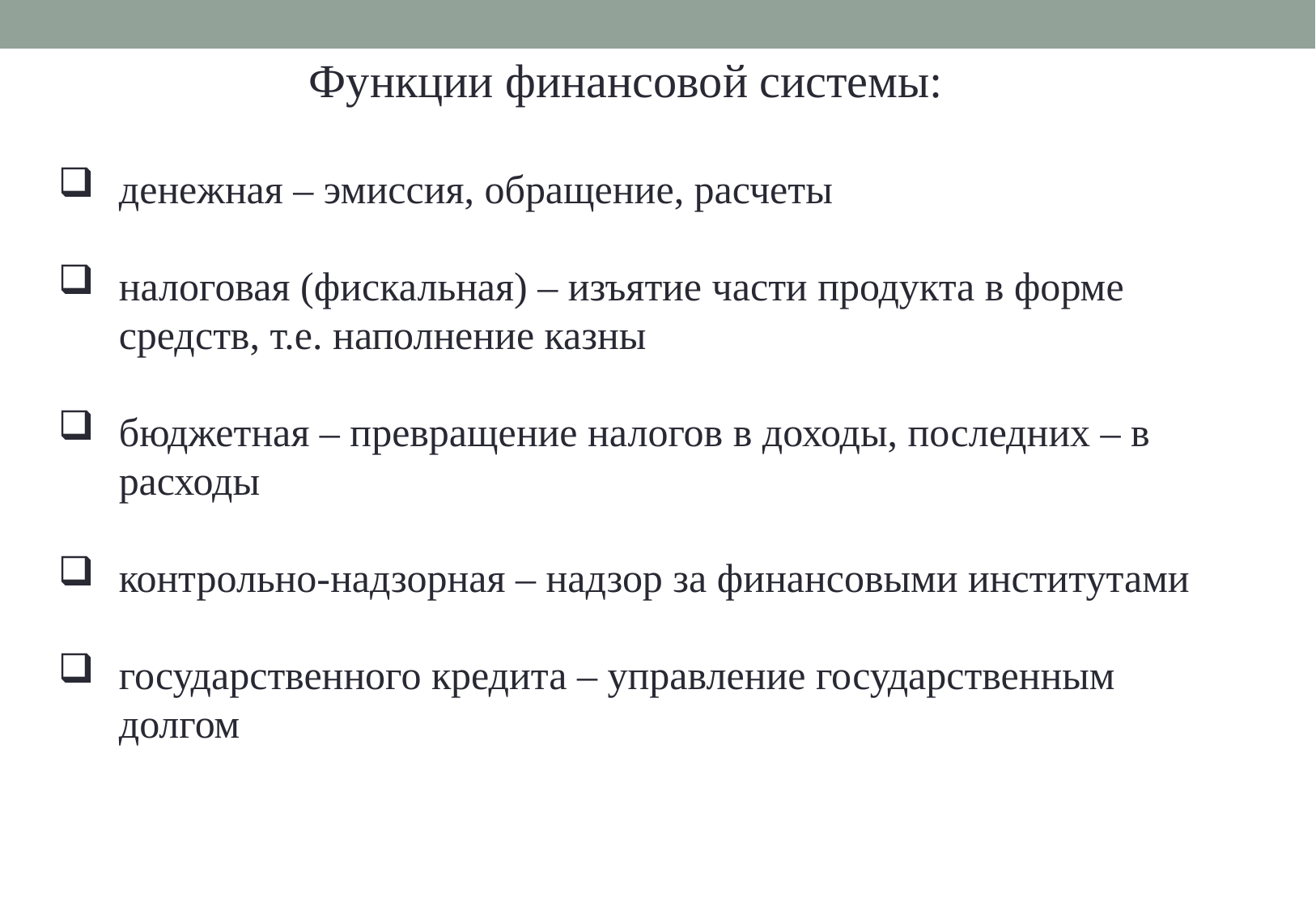

Функции финансовой системы:

денежная – эмиссия, обращение, расчеты

налоговая (фискальная) – изъятие части продукта в форме средств, т.е. наполнение казны

бюджетная – превращение налогов в доходы, последних – в расходы

контрольно-надзорная – надзор за финансовыми институтами

государственного кредита – управление государственным долгом